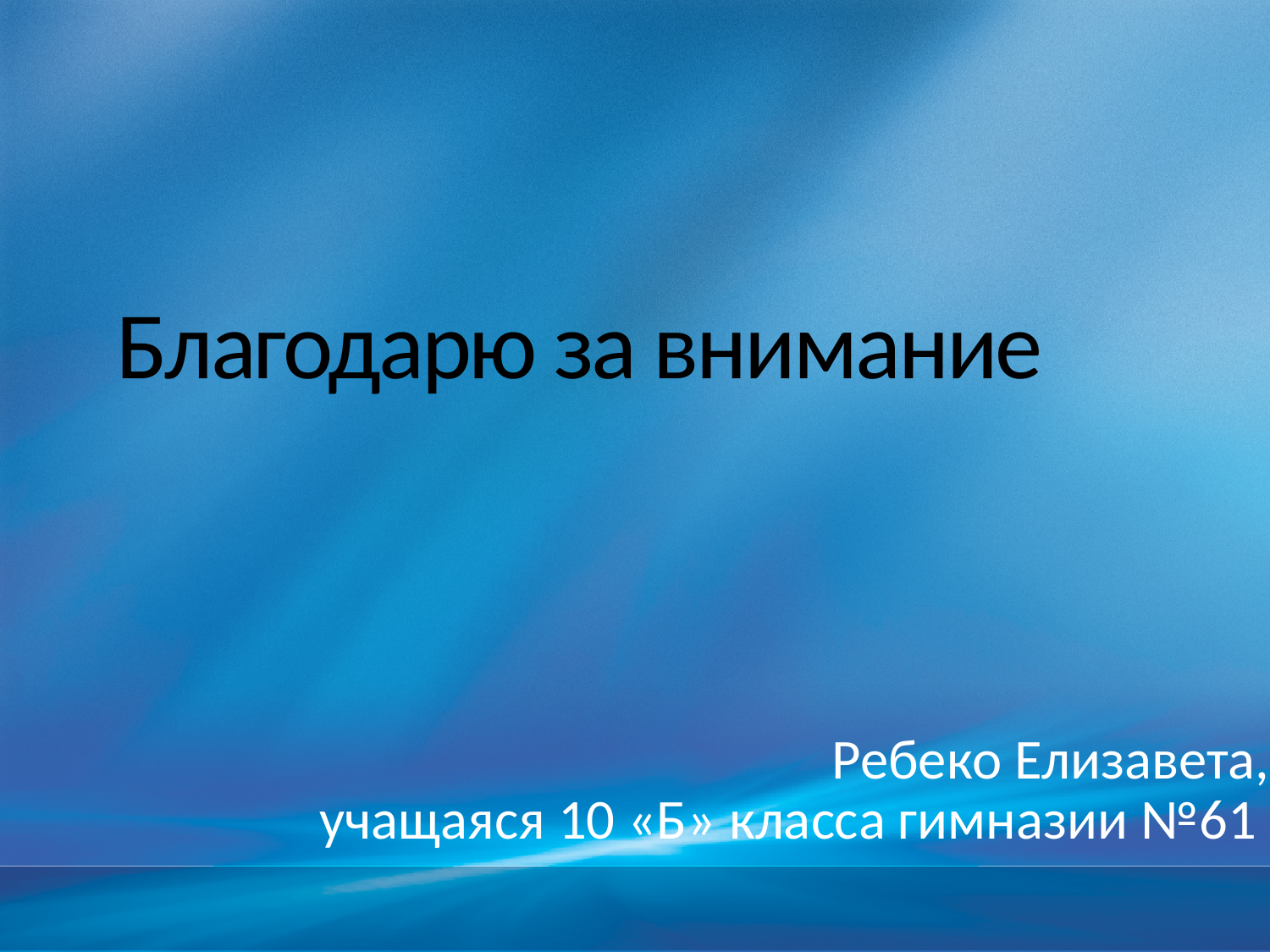

# Благодарю за внимание
Ребеко Елизавета,
учащаяся 10 «Б» класса гимназии №61